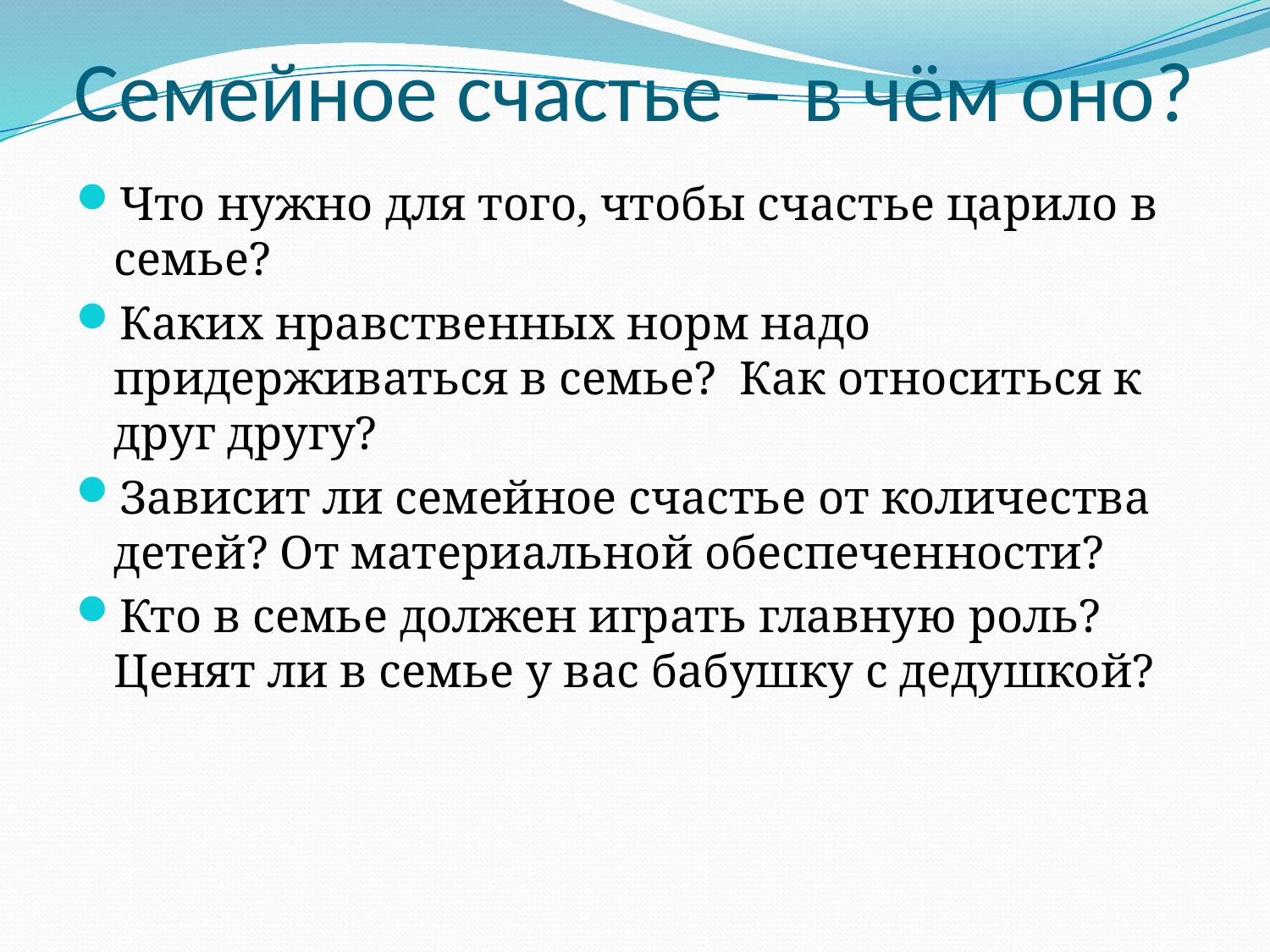

# Семейное счастье – в чём оно?
Что нужно для того, чтобы счастье царило в семье?
Каких нравственных норм надо придерживаться в семье?  Как относиться к друг другу?
Зависит ли семейное счастье от количества детей? От материальной обеспеченности?
Кто в семье должен играть главную роль? Ценят ли в семье у вас бабушку с дедушкой?